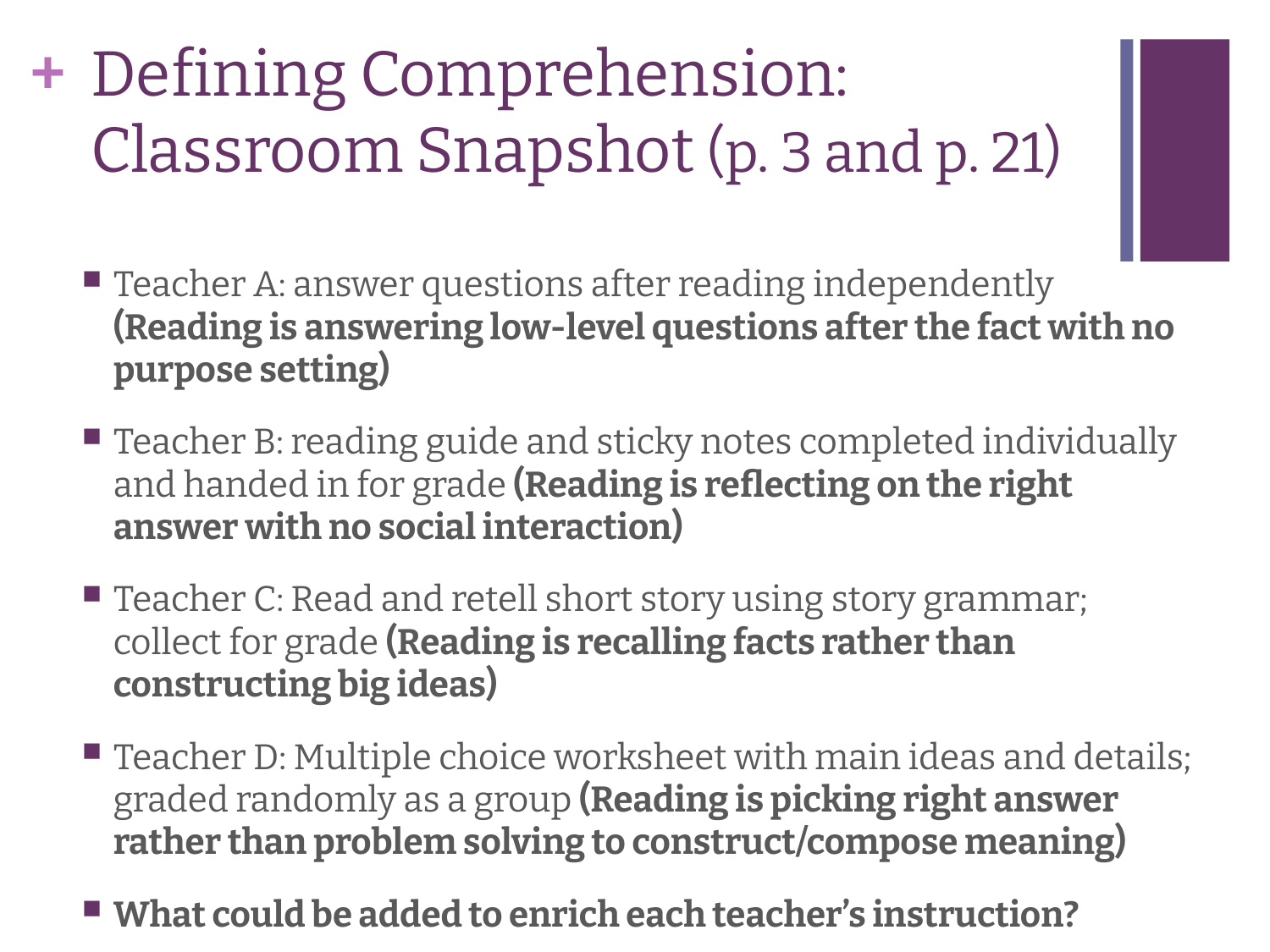

# Defining Comprehension: Classroom Snapshot (p. 3 and p. 21)
Teacher A: answer questions after reading independently (Reading is answering low-level questions after the fact with no purpose setting)
Teacher B: reading guide and sticky notes completed individually and handed in for grade (Reading is reflecting on the right answer with no social interaction)
Teacher C: Read and retell short story using story grammar; collect for grade (Reading is recalling facts rather than constructing big ideas)
Teacher D: Multiple choice worksheet with main ideas and details; graded randomly as a group (Reading is picking right answer rather than problem solving to construct/compose meaning)
What could be added to enrich each teacher’s instruction?